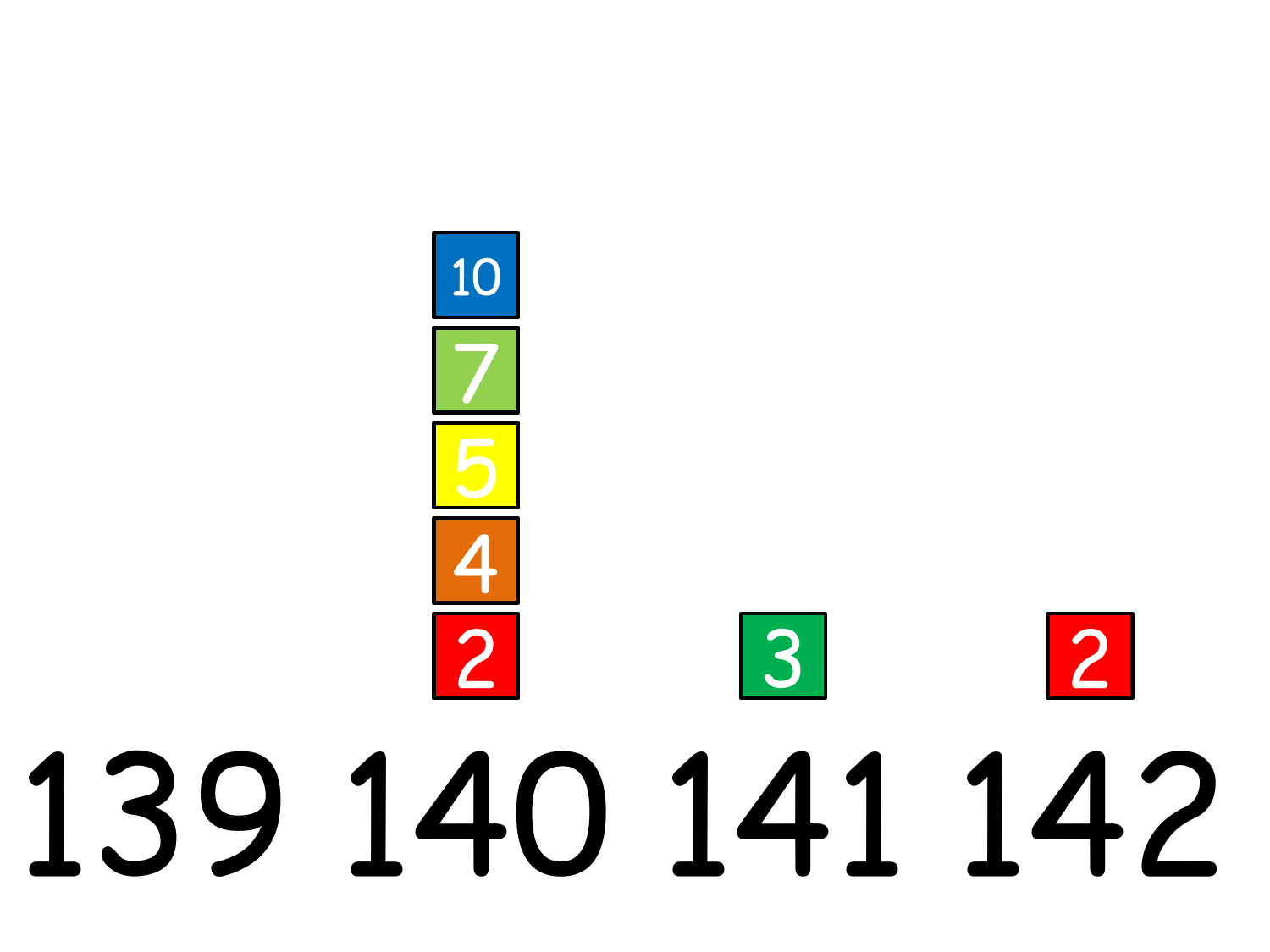

10
7
5
4
2
3
2
 139 140 141 142